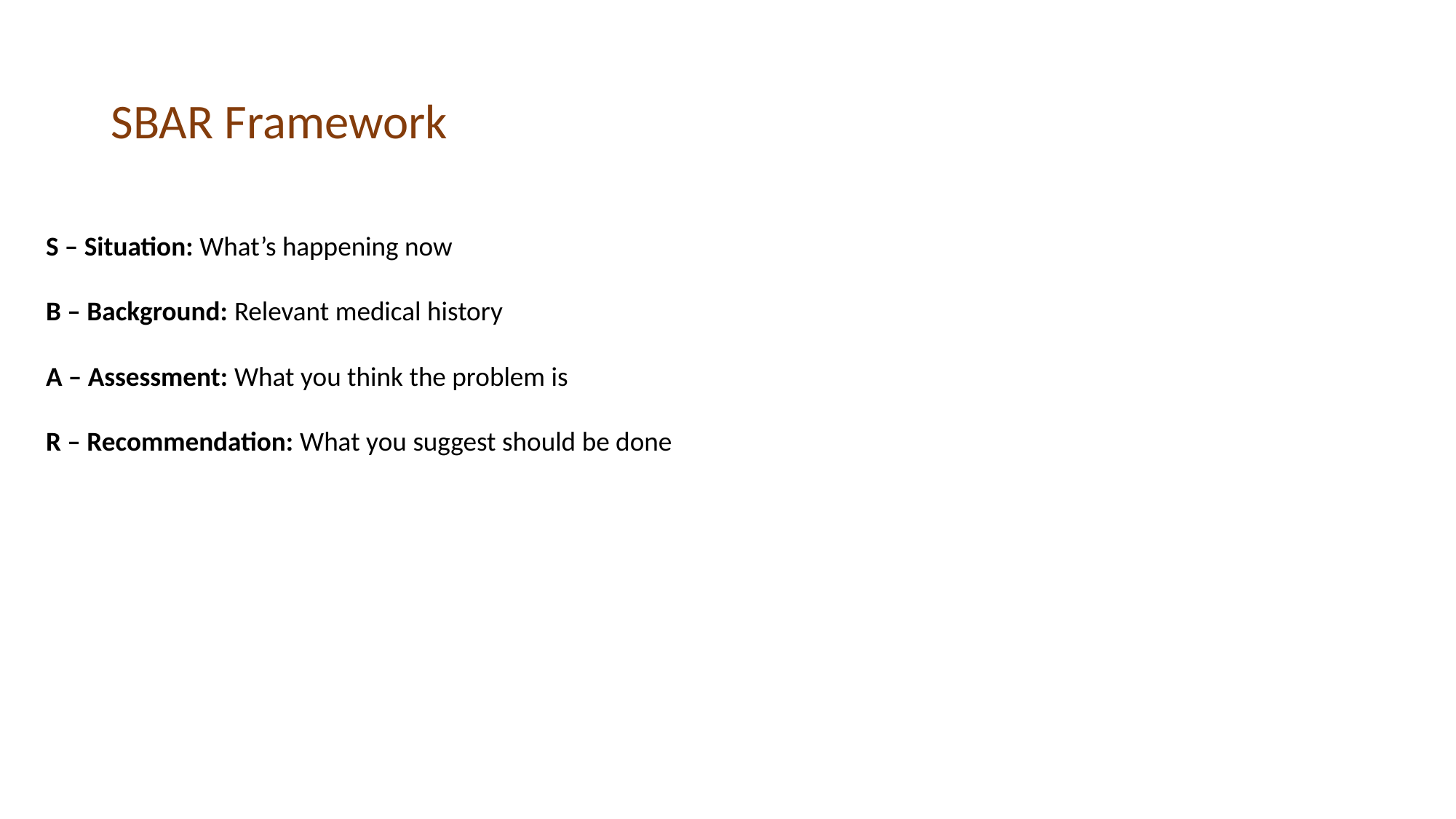

# SBAR Framework
S – Situation: What’s happening now
B – Background: Relevant medical history
A – Assessment: What you think the problem is
R – Recommendation: What you suggest should be done